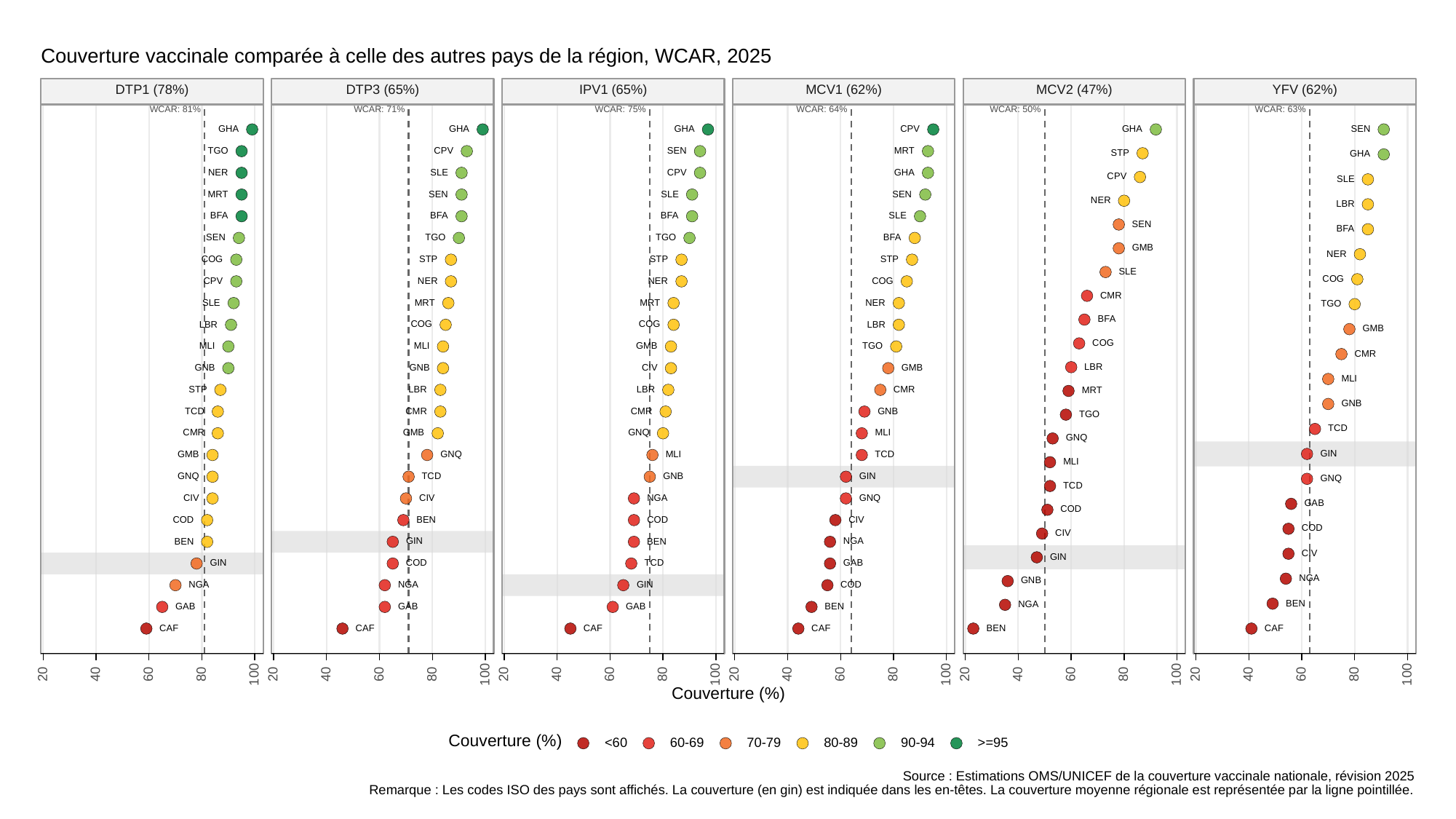

Couverture vaccinale comparée à celle des autres pays de la région, WCAR, 2025

DTP1 (78%)
DTP3 (65%)
IPV1 (65%)
MCV1 (62%)
MCV2 (47%)
YFV (62%)

WCAR: 81%
WCAR: 71%
WCAR: 75%
WCAR: 64%
WCAR: 50%
WCAR: 63%

GHA
GHA
GHA
CPV
GHA
SEN

TGO
CPV
SEN
MRT

STP
GHA

SLE
CPV
GHA
NER

CPV

SLE

SEN
SLE
SEN
MRT

NER

LBR

SLE
BFA
BFA
BFA

SEN

BFA

TGO
TGO
SEN
BFA

GMB

NER

COG
STP
STP
STP

SLE

COG
COG
CPV
NER
NER

CMR

SLE
MRT
MRT
NER
TGO

BFA

COG
COG
LBR
LBR

GMB

COG

TGO
GMB
MLI
MLI

CMR

LBR
GNB
GNB
CIV
GMB

MLI

STP
CMR
LBR
LBR
MRT

GNB

TCD
CMR
CMR
GNB

TGO

TCD

GNQ
CMR
GMB
MLI

GNQ

GIN
GNQ
GMB
TCD
MLI

MLI

GNQ

TCD
GNB
GIN
GNQ

TCD

GNQ
CIV
CIV
NGA

GAB

COD

COD
COD
CIV
BEN

COD

CIV

GIN
NGA
BEN
BEN

CIV

GIN

COD
GIN
TCD
GAB

NGA

GNB

COD
NGA
NGA
GIN

BEN

NGA
GAB
GAB
GAB
BEN

CAF
CAF
CAF
CAF
CAF
BEN

20
40
60
80
100
20
40
60
80
100
20
40
60
80
100
20
40
60
80
100
20
40
60
80
100
20
40
60
80
100
Couverture (%)
Couverture (%)

<60
60-69
70-79
80-89
90-94
>=95
Source : Estimations OMS/UNICEF de la couverture vaccinale nationale, révision 2025
Remarque : Les codes ISO des pays sont affichés. La couverture (en gin) est indiquée dans les en-têtes. La couverture moyenne régionale est représentée par la ligne pointillée.